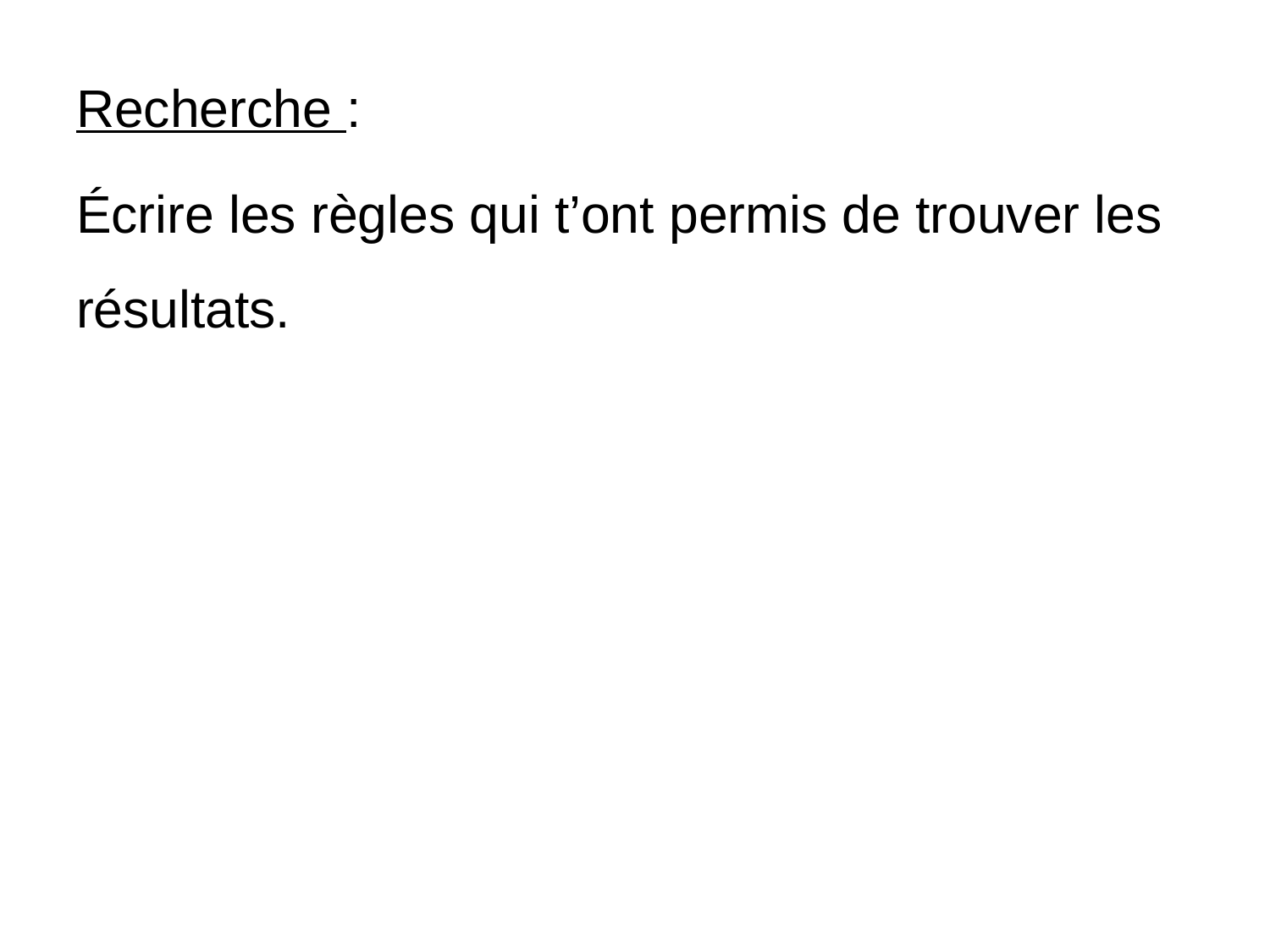

Recherche :
Écrire les règles qui t’ont permis de trouver les résultats.